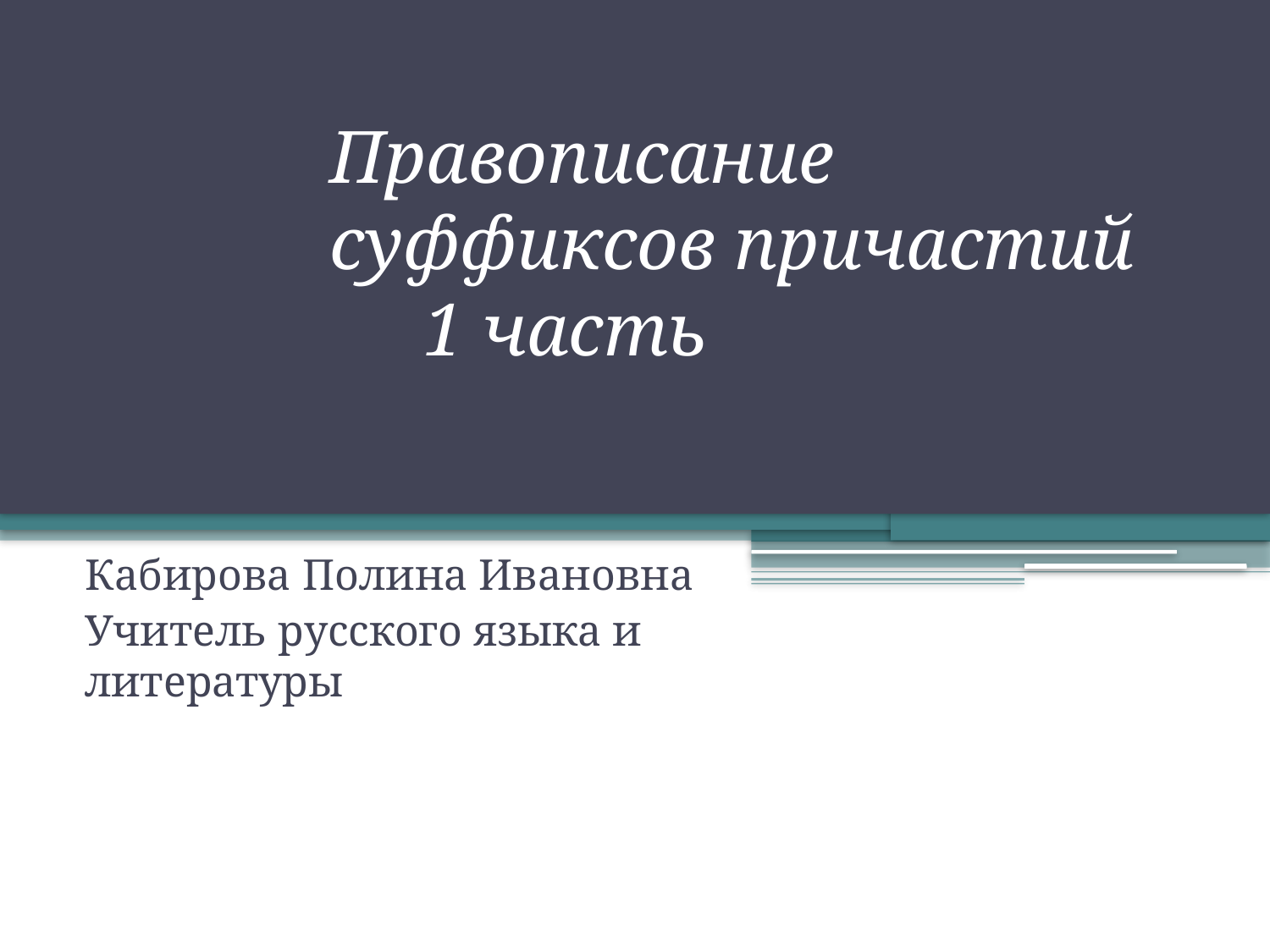

# Правописание суффиксов причастий 1 часть
Кабирова Полина Ивановна
Учитель русского языка и литературы